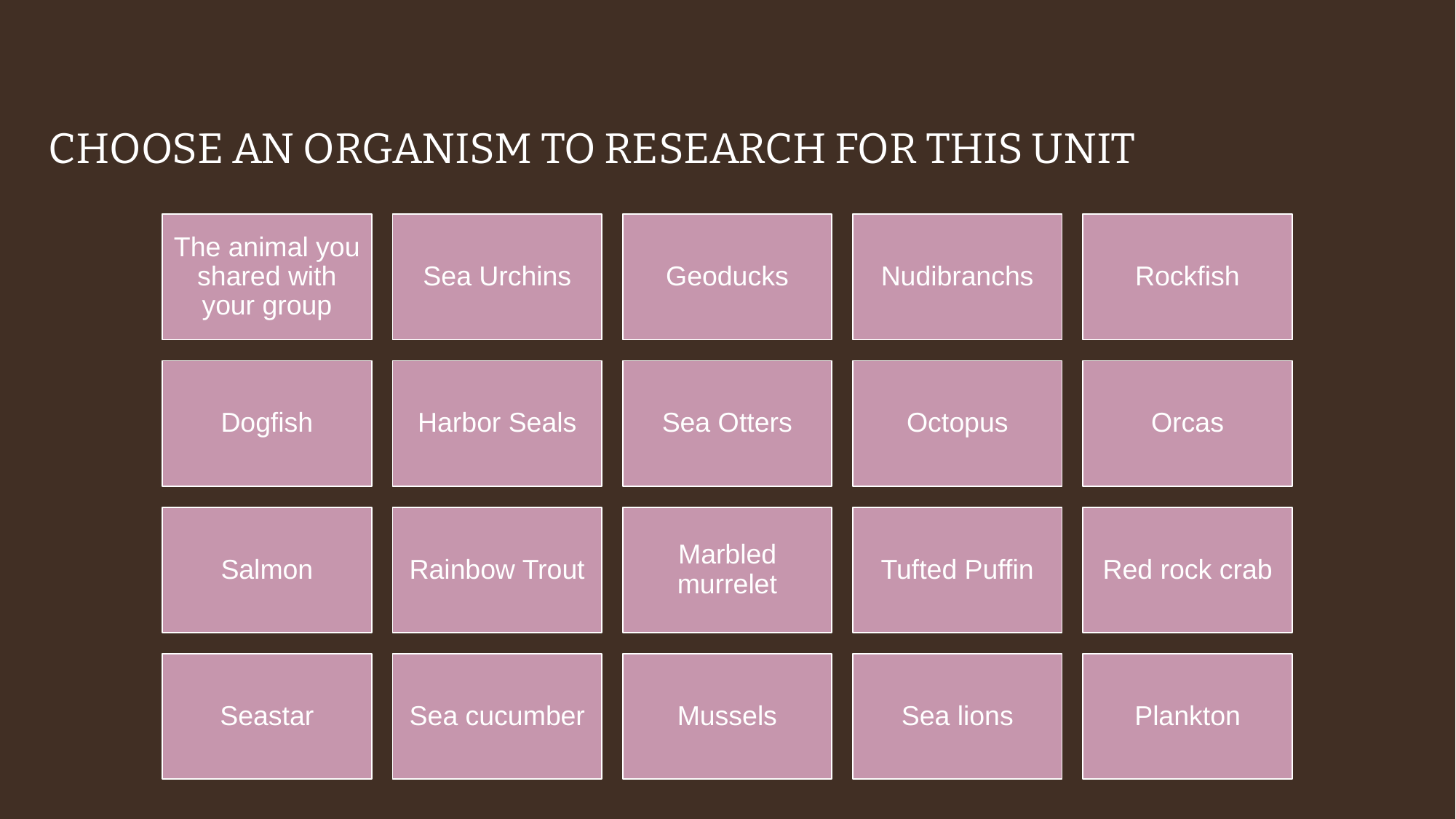

# CHOOSE AN ORGANISM TO RESEARCH FOR THIS UNIT

The animal you shared with your group

Sea Urchins

Geoducks

Nudibranchs

Rockfish

Dogfish

Harbor Seals

Sea Otters

Octopus

Orcas

Salmon

Rainbow Trout

Marbled murrelet

Tufted Puffin

Red rock crab

Seastar

Sea cucumber

Mussels

Sea lions

Plankton